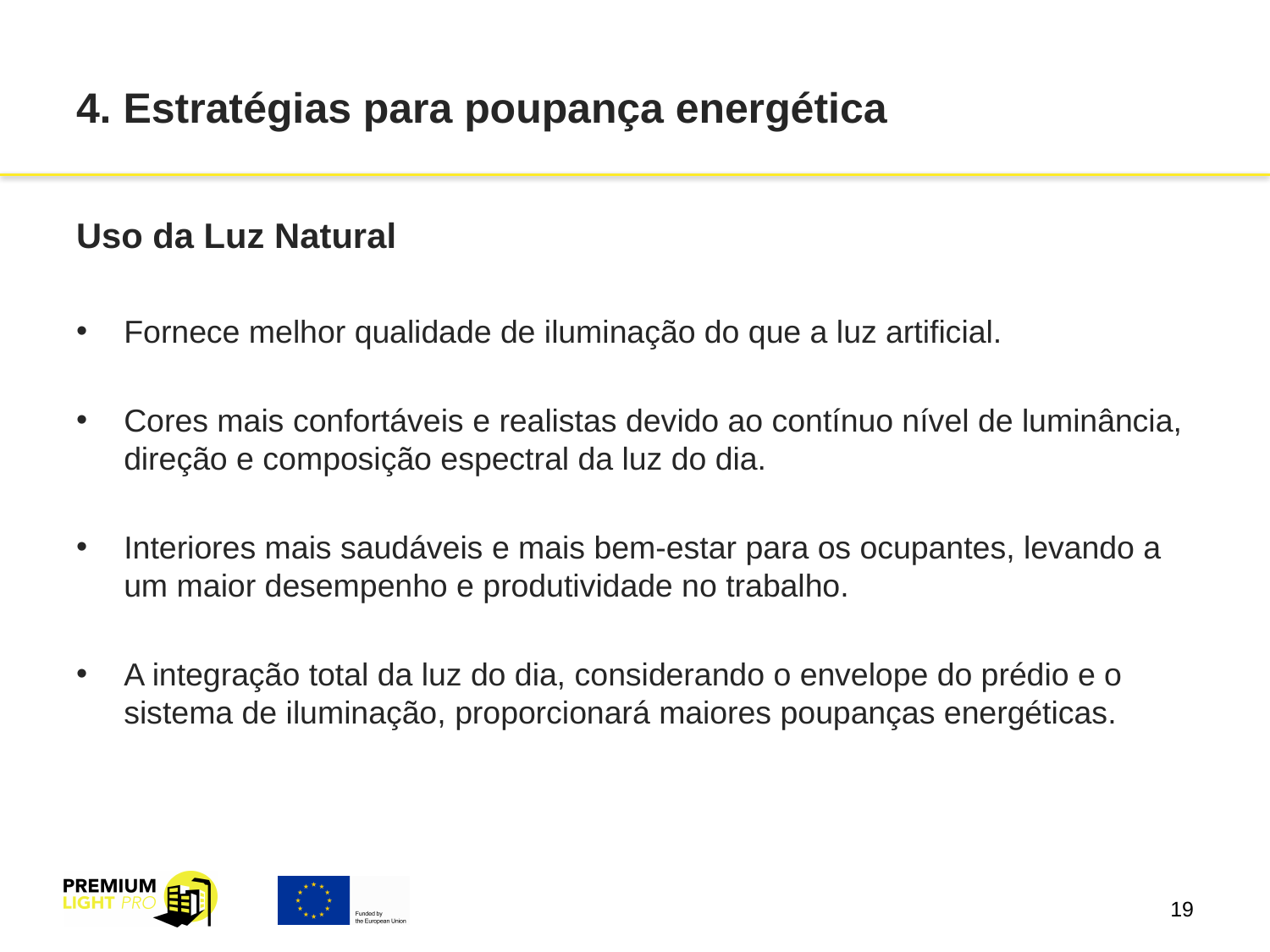

# 4. Estratégias para poupança energética
Uso da Luz Natural

Fornece melhor qualidade de iluminação do que a luz artificial.

Cores mais confortáveis ​​e realistas devido ao contínuo nível de luminância, direção e composição espectral da luz do dia.

Interiores mais saudáveis ​​e mais bem-estar para os ocupantes, levando a um maior desempenho e produtividade no trabalho.

A integração total da luz do dia, considerando o envelope do prédio e o sistema de iluminação, proporcionará maiores poupanças energéticas.